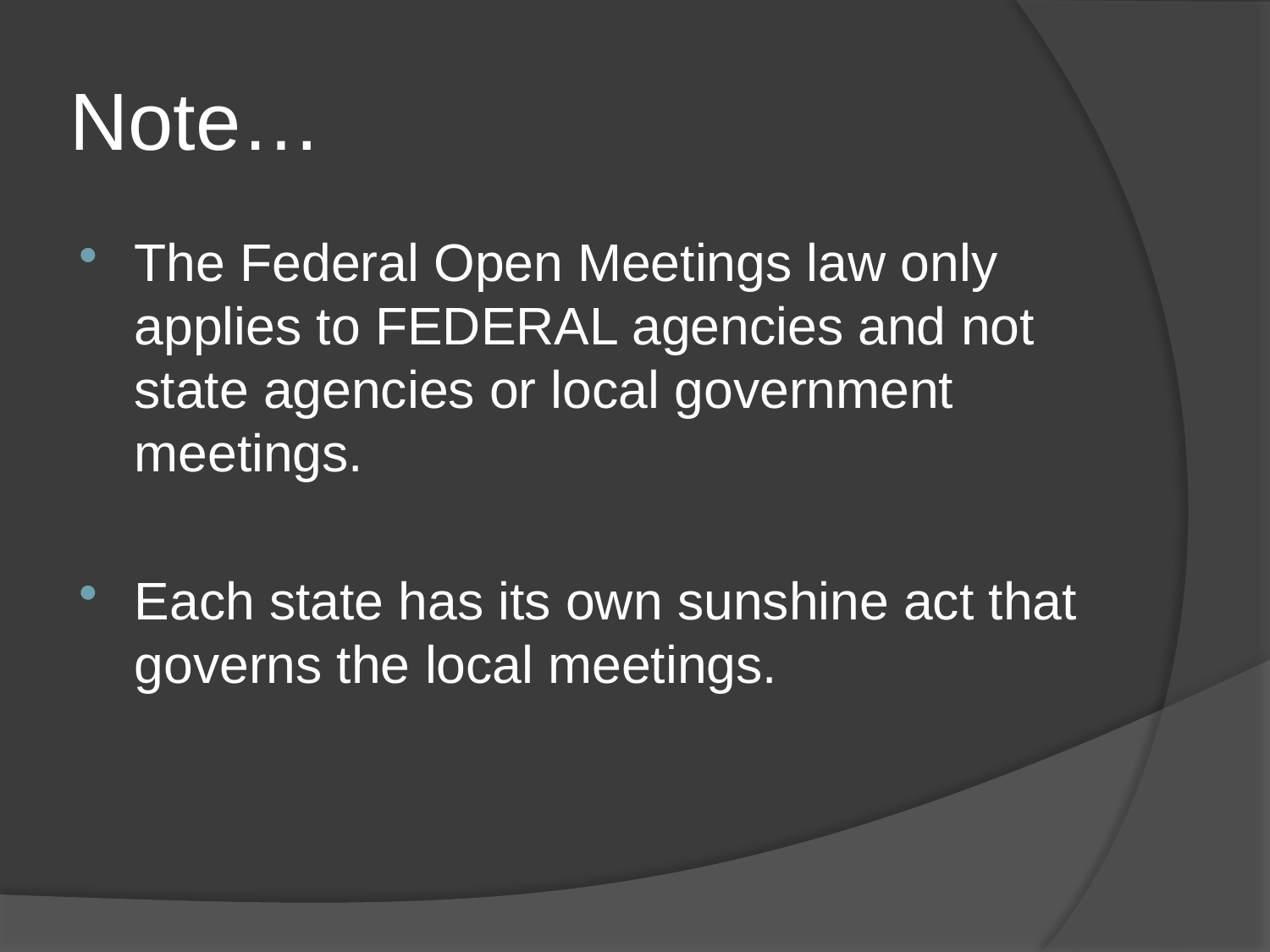

# Note…
The Federal Open Meetings law only applies to FEDERAL agencies and not state agencies or local government meetings.

Each state has its own sunshine act that governs the local meetings.